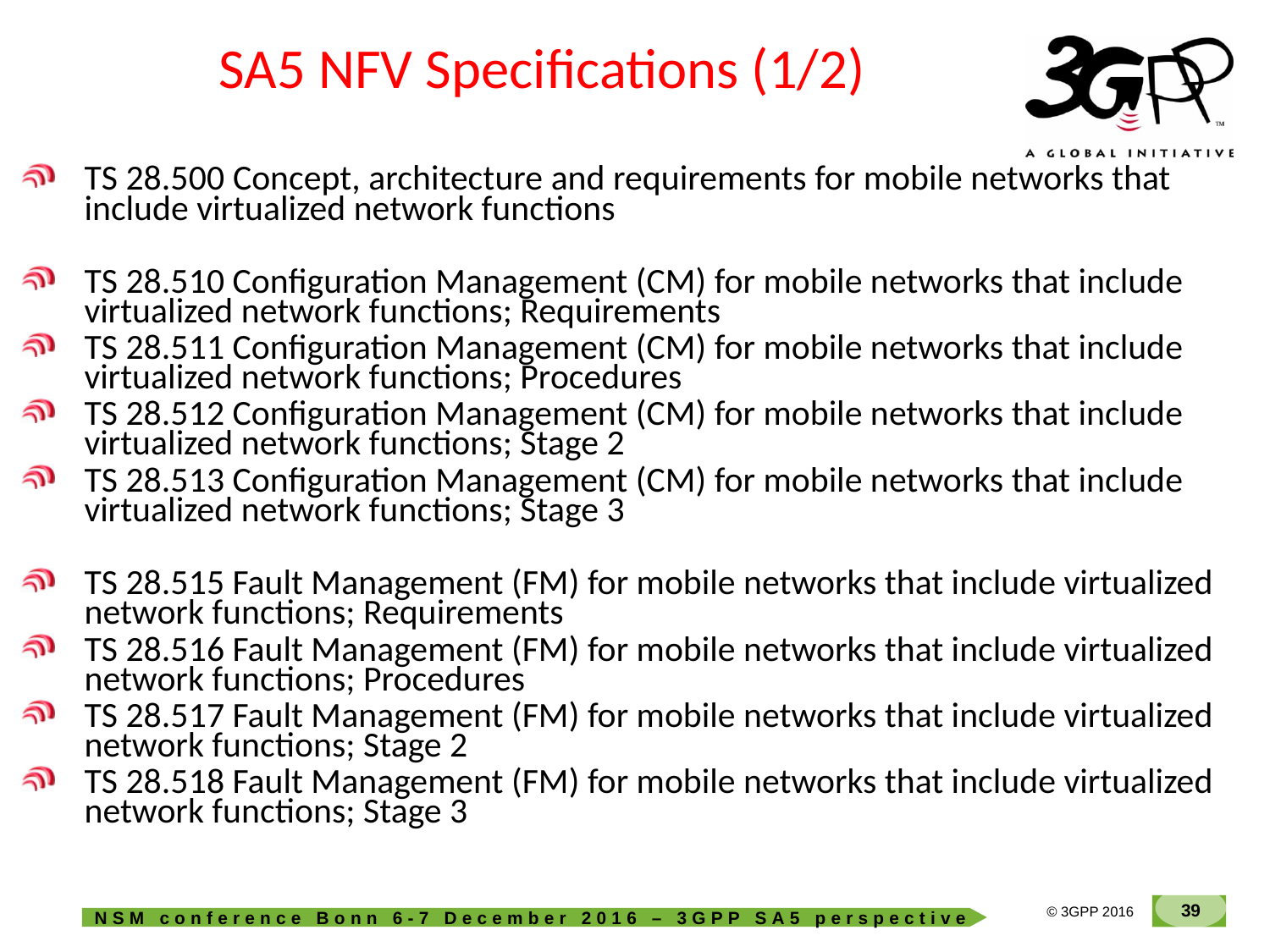

SA5 NFV Specifications (1/2)
TS 28.500 Concept, architecture and requirements for mobile networks that include virtualized network functions

TS 28.510 Configuration Management (CM) for mobile networks that include virtualized network functions; Requirements
TS 28.511 Configuration Management (CM) for mobile networks that include virtualized network functions; Procedures
TS 28.512 Configuration Management (CM) for mobile networks that include virtualized network functions; Stage 2
TS 28.513 Configuration Management (CM) for mobile networks that include virtualized network functions; Stage 3

TS 28.515 Fault Management (FM) for mobile networks that include virtualized network functions; Requirements
TS 28.516 Fault Management (FM) for mobile networks that include virtualized network functions; Procedures
TS 28.517 Fault Management (FM) for mobile networks that include virtualized network functions; Stage 2
TS 28.518 Fault Management (FM) for mobile networks that include virtualized network functions; Stage 3